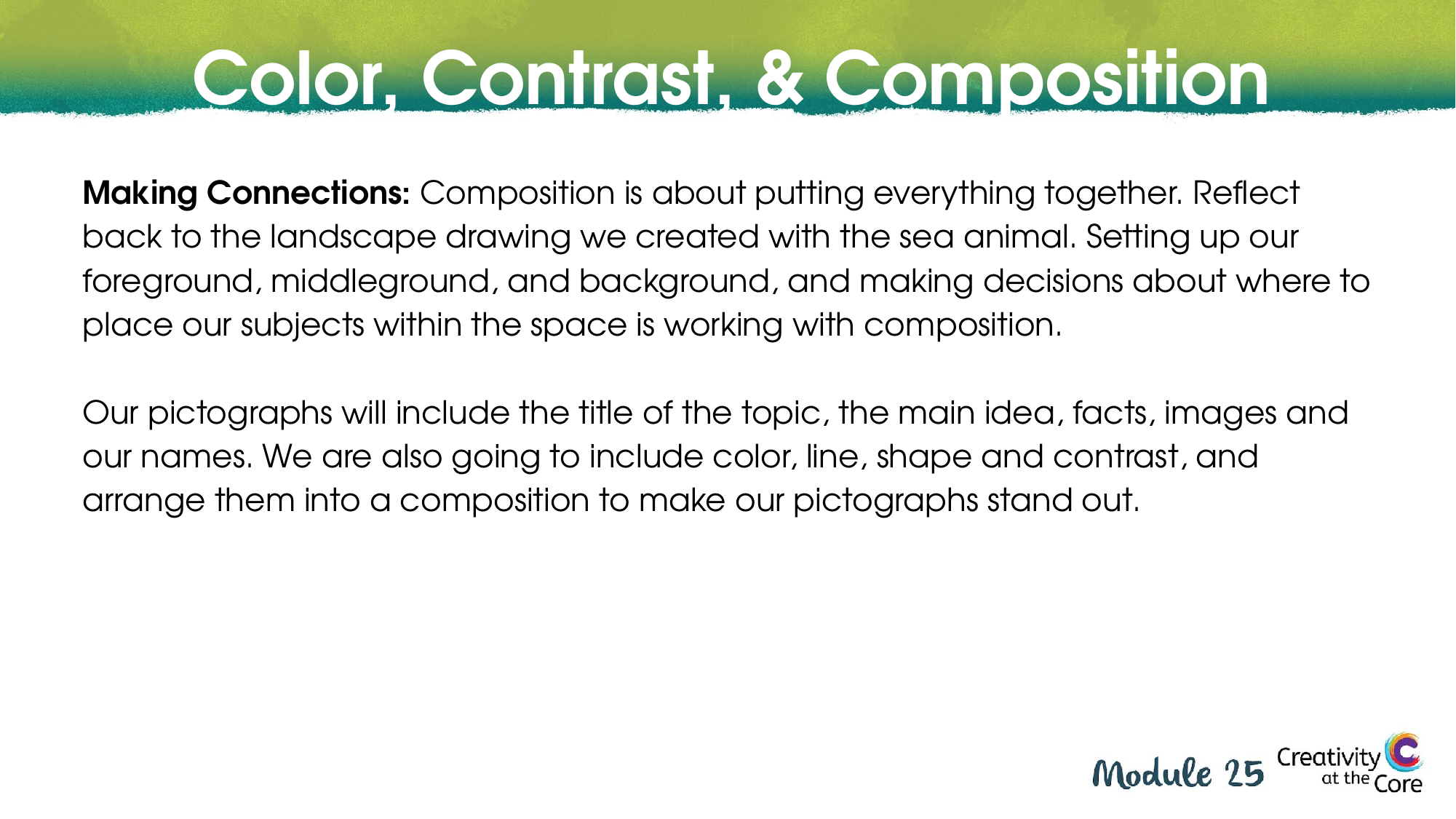

Color, Contrast, & Composition
Making Connections: Composition is about putting everything together. Reflect back to the landscape drawing we created with the sea animal. Setting up our foreground, middleground, and background, and making decisions about where to place our subjects within the space is working with composition.

Our pictographs will include the title of the topic, the main idea, facts, images and our names. We are also going to include color, line, shape and contrast, and arrange them into a composition to make our pictographs stand out.